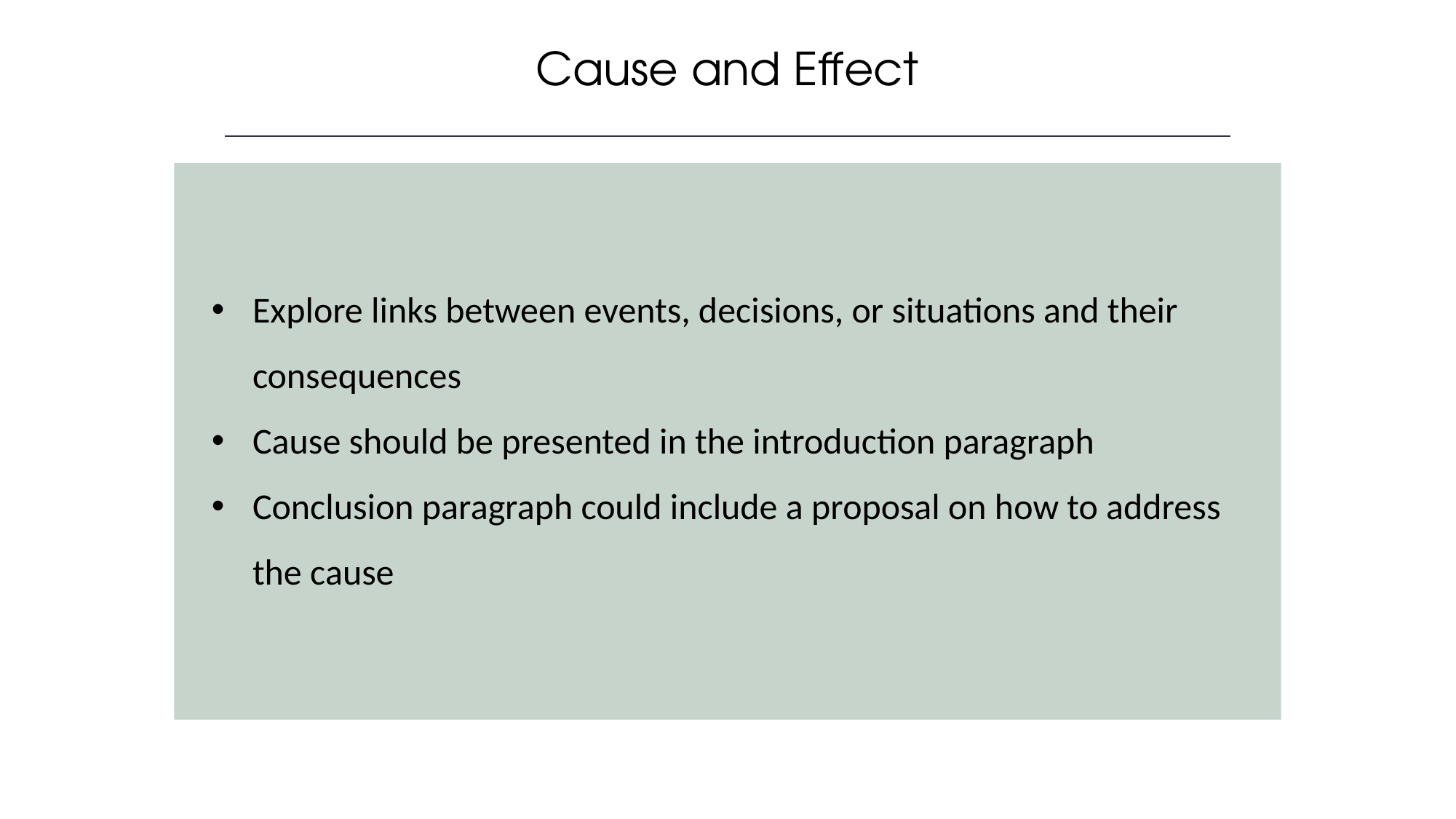

Cause and Effect
HAWKES LEARNING

Explore links between events, decisions, or situations and their consequences
Cause should be presented in the introduction paragraph
Conclusion paragraph could include a proposal on how to address the cause